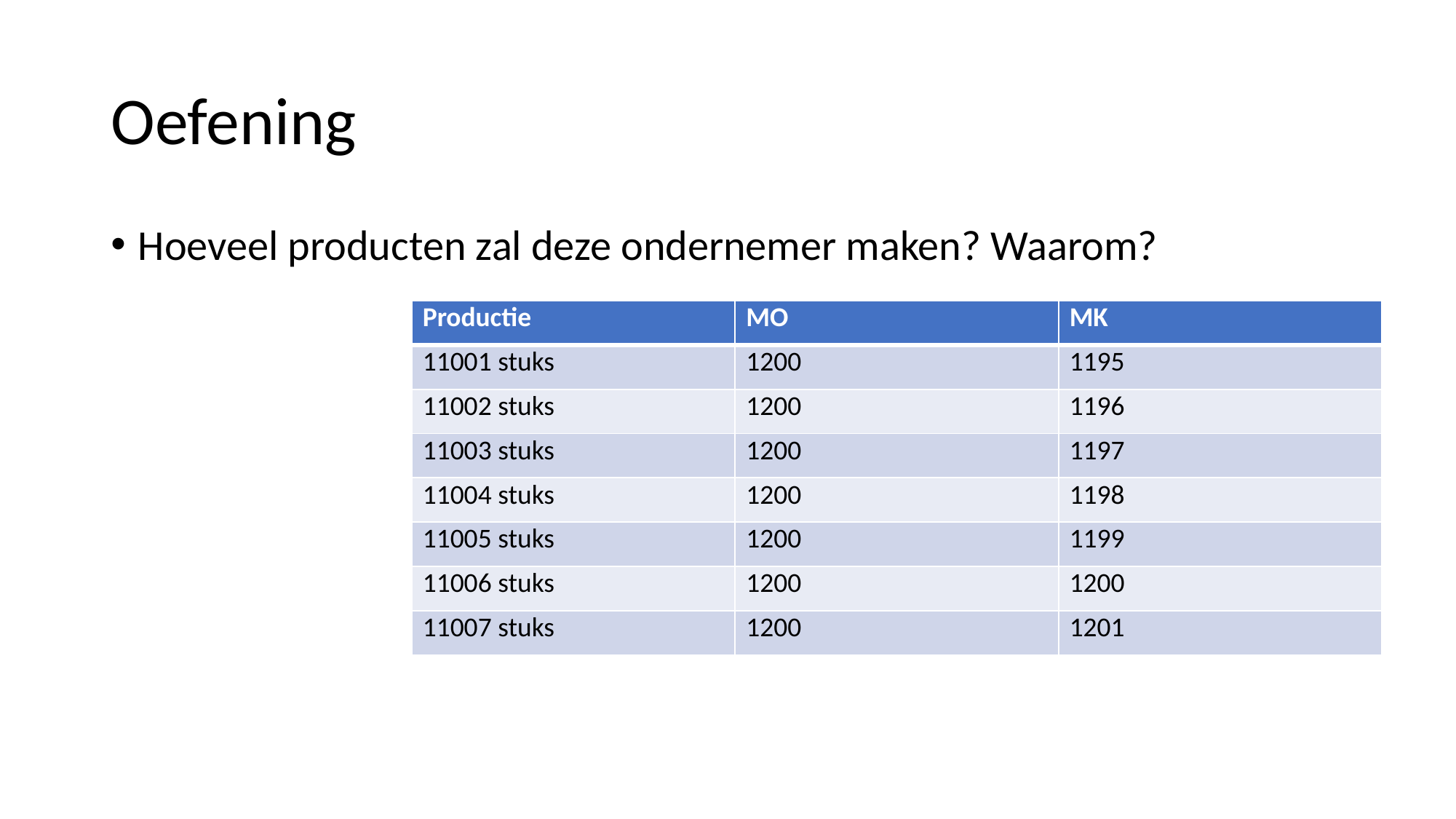

# Oefening
Hoeveel producten zal deze ondernemer maken? Waarom?

| Productie | MO | MK |
| --- | --- | --- |
| 11001 stuks | 1200 | 1195 |
| 11002 stuks | 1200 | 1196 |
| 11003 stuks | 1200 | 1197 |
| 11004 stuks | 1200 | 1198 |
| 11005 stuks | 1200 | 1199 |
| 11006 stuks | 1200 | 1200 |
| 11007 stuks | 1200 | 1201 |